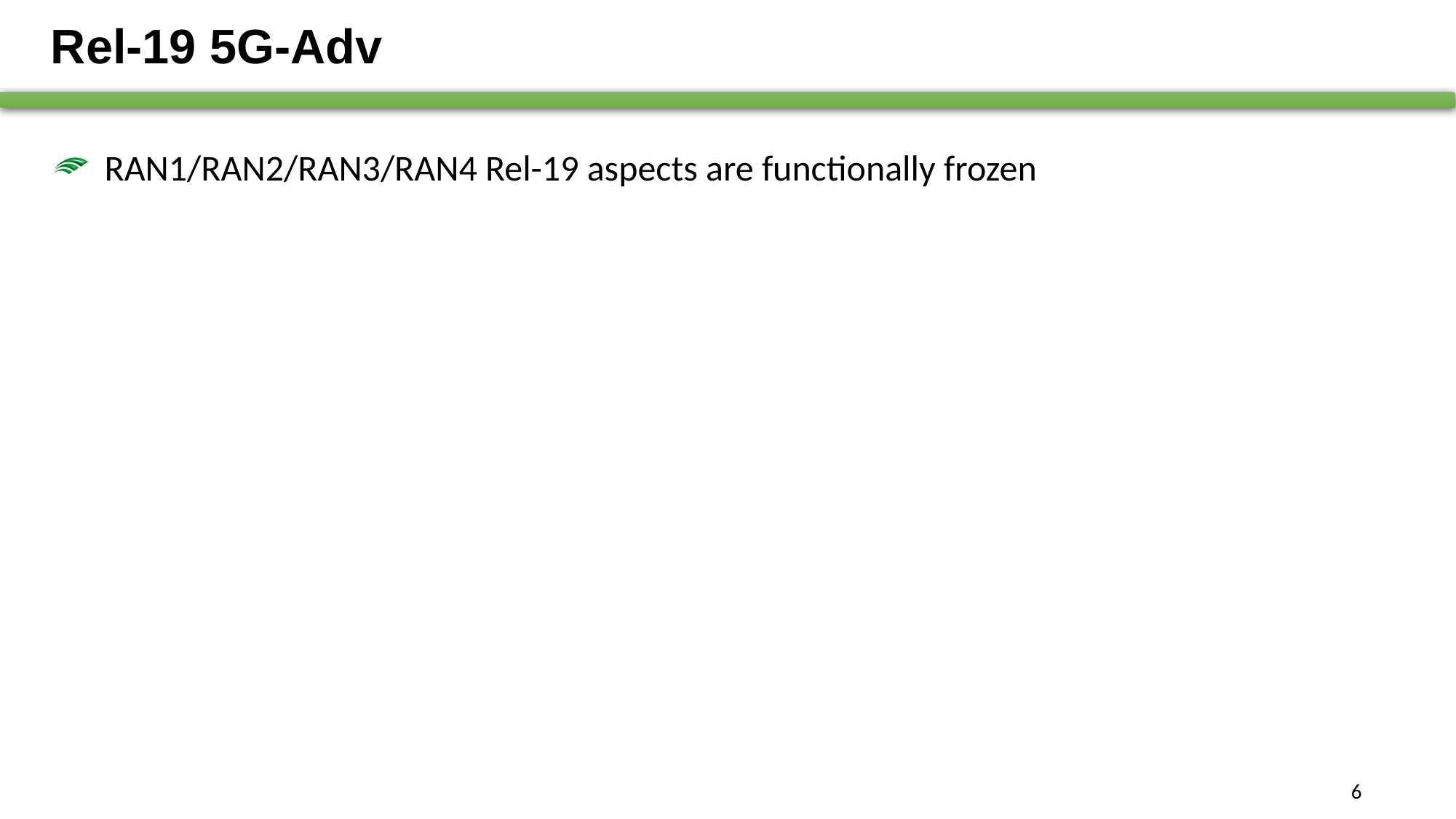

# Rel-19 5G-Adv
RAN1/RAN2/RAN3/RAN4 Rel-19 aspects are functionally frozen